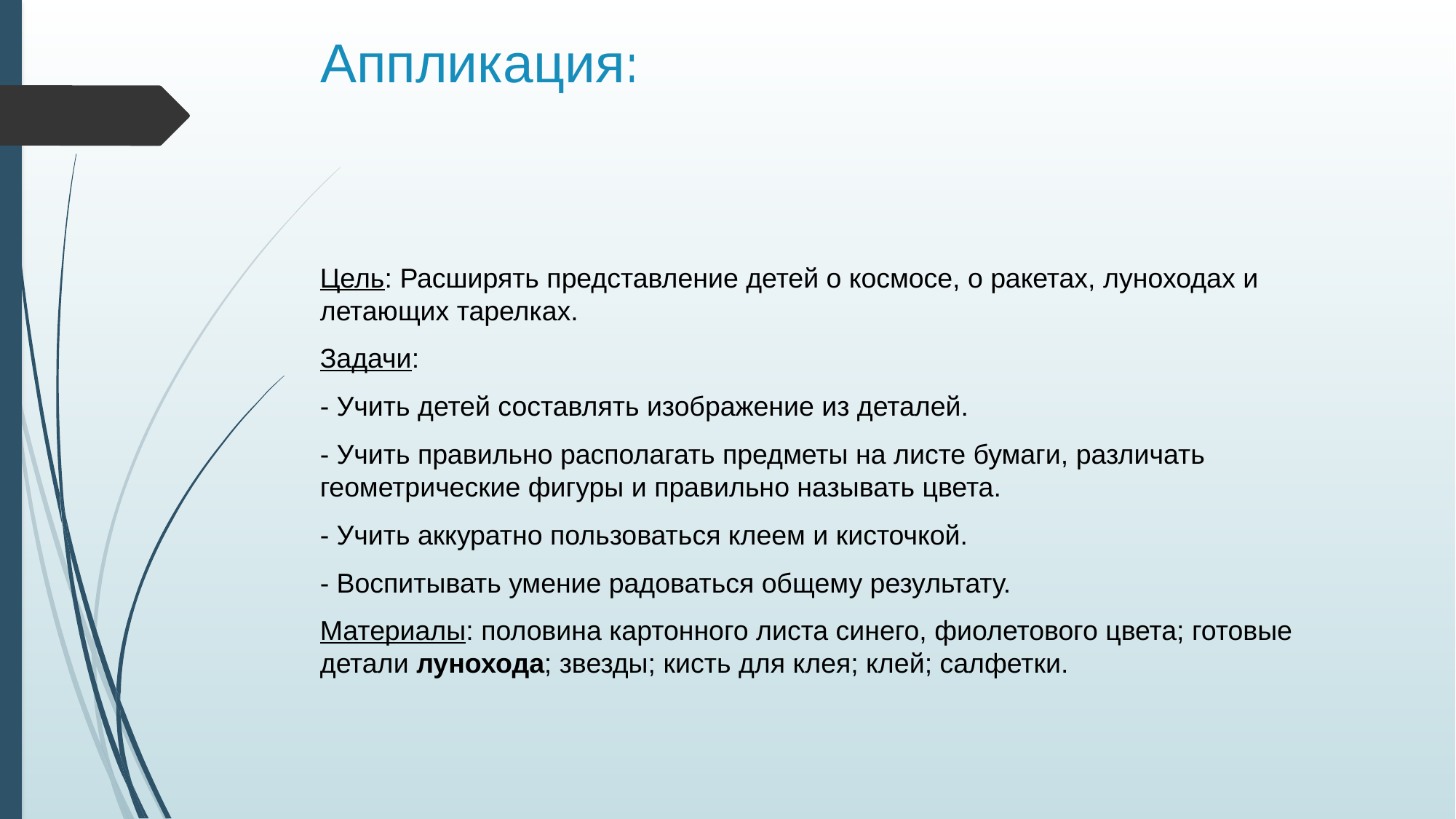

# Аппликация:
Цель: Расширять представление детей о космосе, о ракетах, луноходах и летающих тарелках.
Задачи:
- Учить детей составлять изображение из деталей.
- Учить правильно располагать предметы на листе бумаги, различать геометрические фигуры и правильно называть цвета.
- Учить аккуратно пользоваться клеем и кисточкой.
- Воспитывать умение радоваться общему результату.
Материалы: половина картонного листа синего, фиолетового цвета; готовые детали лунохода; звезды; кисть для клея; клей; салфетки.